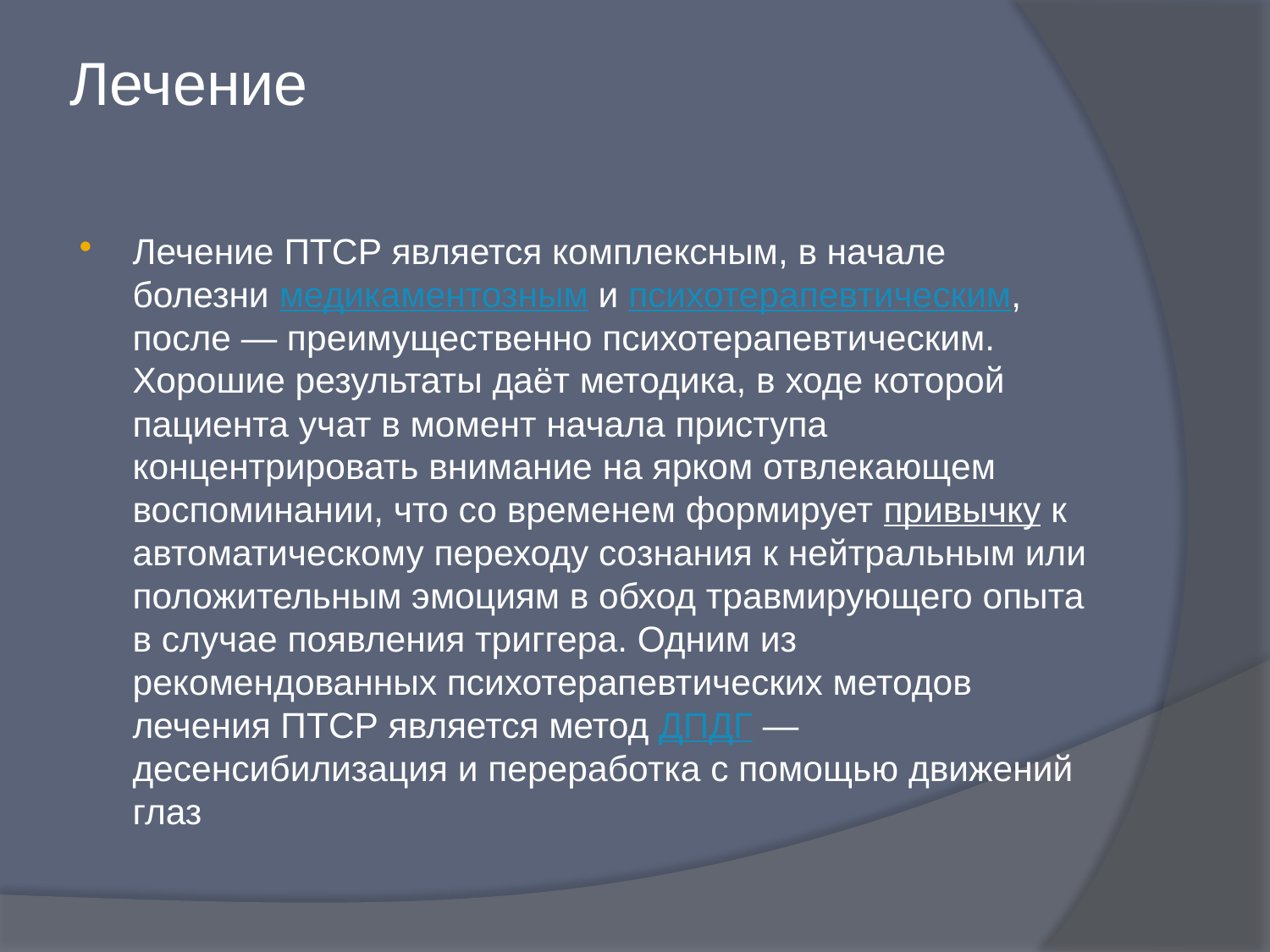

# Лечение
Лечение ПТСР является комплексным, в начале болезни медикаментозным и психотерапевтическим, после — преимущественно психотерапевтическим. Хорошие результаты даёт методика, в ходе которой пациента учат в момент начала приступа концентрировать внимание на ярком отвлекающем воспоминании, что со временем формирует привычку к автоматическому переходу сознания к нейтральным или положительным эмоциям в обход травмирующего опыта в случае появления триггера. Одним из рекомендованных психотерапевтических методов лечения ПТСР является метод ДПДГ — десенсибилизация и переработка с помощью движений глаз